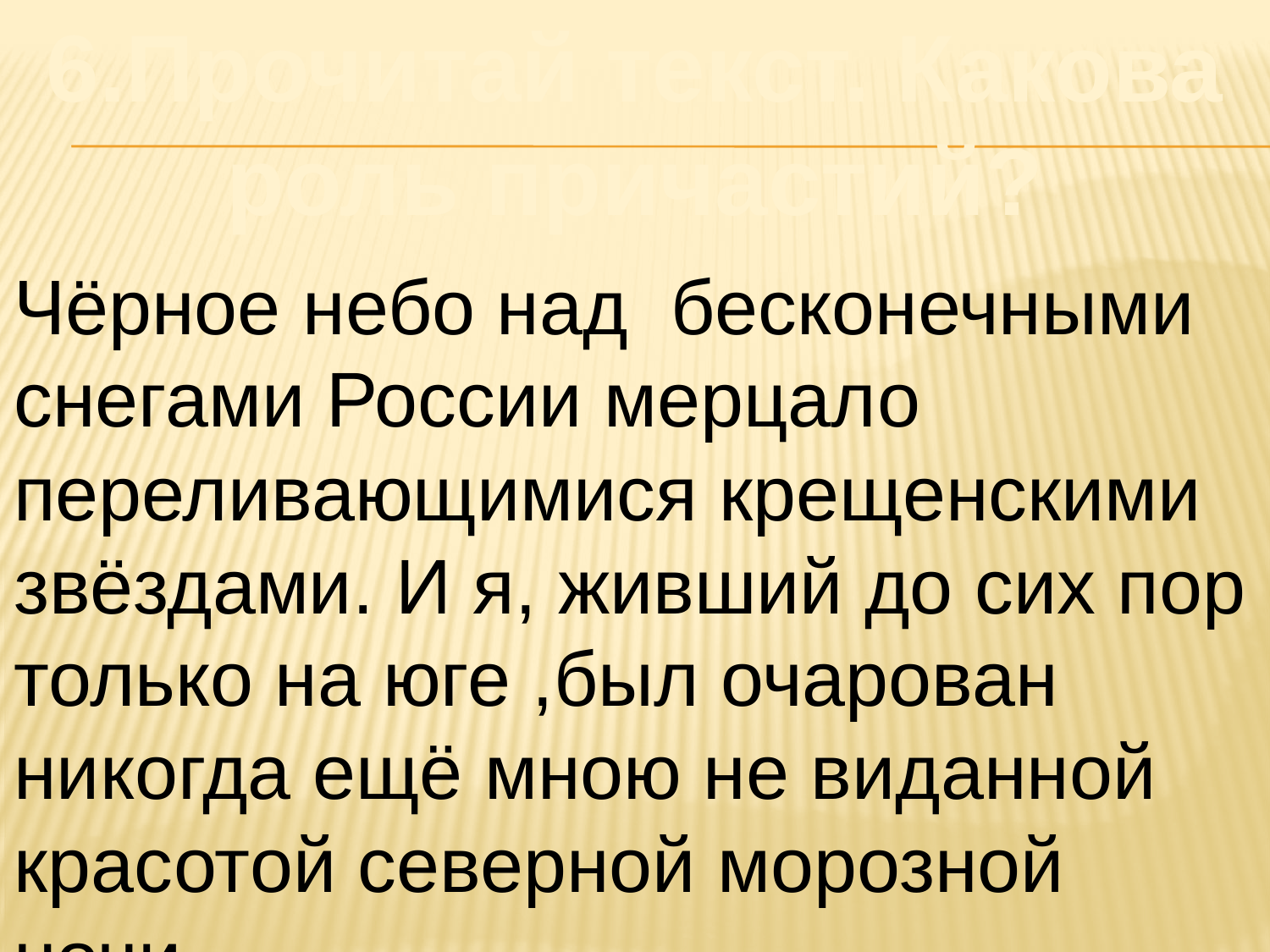

6.Прочитай текст. Какова роль причастий?
Чёрное небо над  бесконечными снегами России мерцало переливающимися крещенскими звёздами. И я, живший до сих пор только на юге ,был очарован никогда ещё мною не виданной красотой северной морозной ночи.